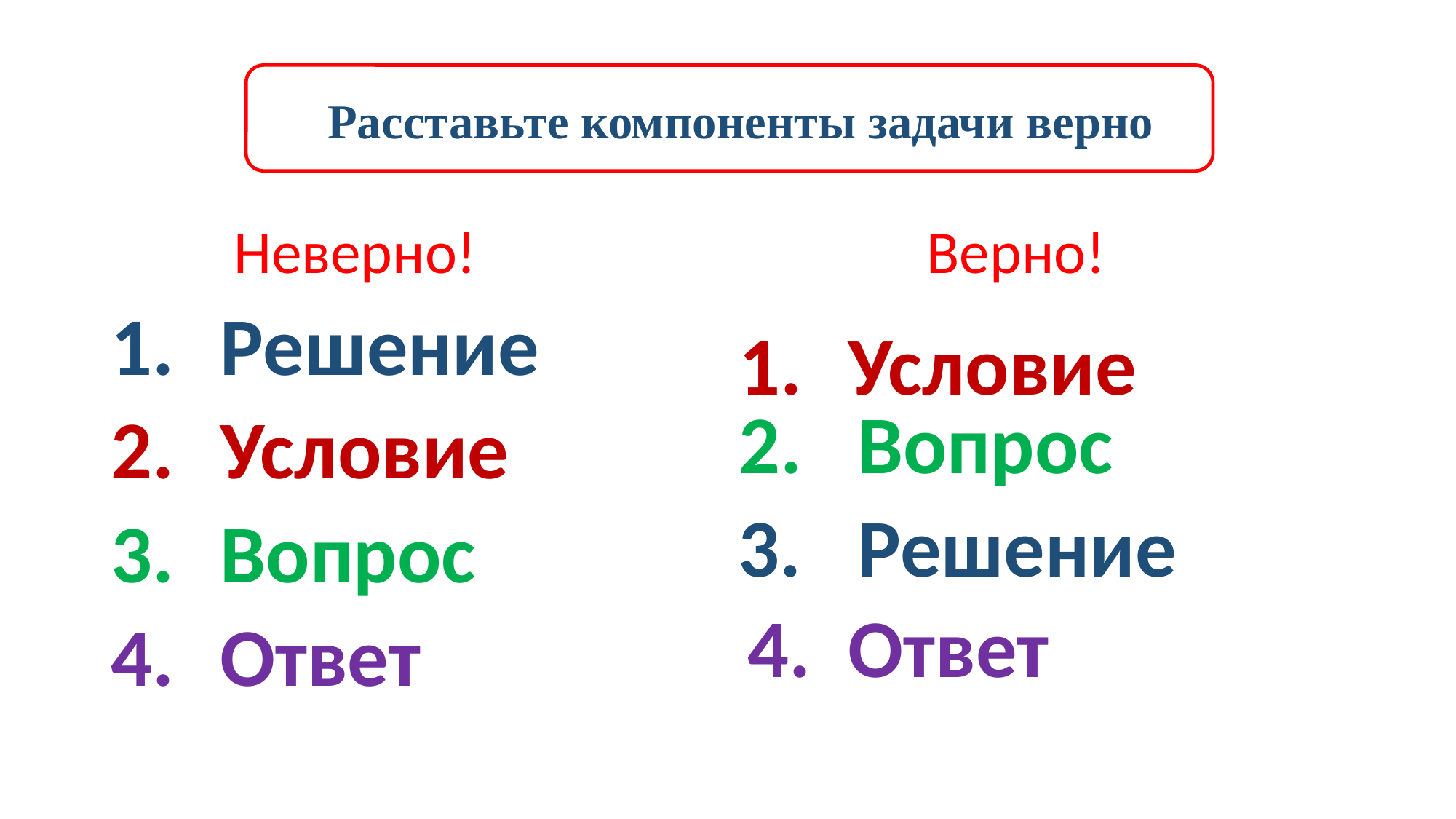

# Расставьте компоненты задачи верно

         Неверно!                                 Верно!
Решение
Условие
Вопрос
Ответ
Условие

2.   Вопрос

3.   Решение
4.  Ответ